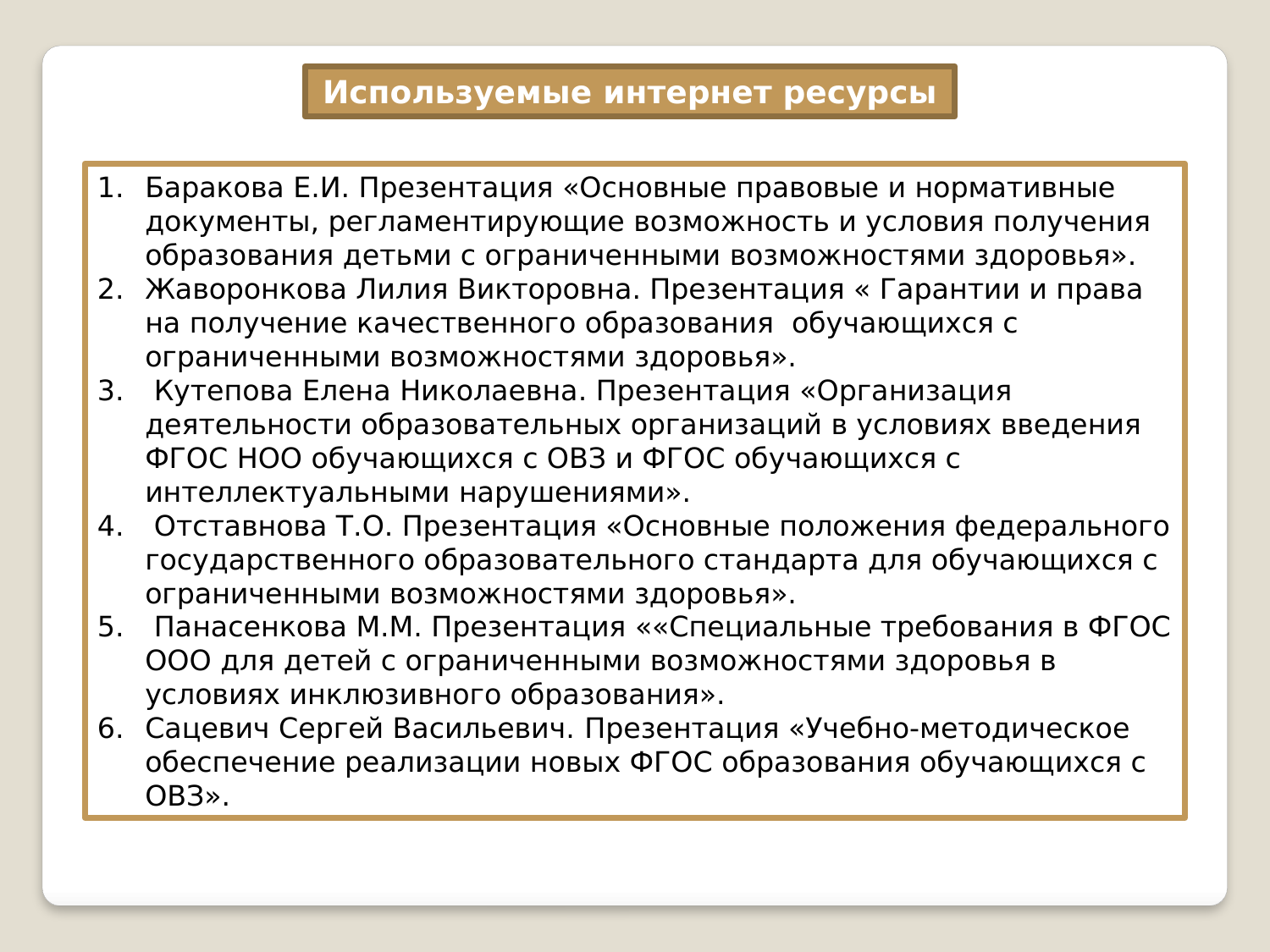

Используемые интернет ресурсы
Баракова Е.И. Презентация «Основные правовые и нормативные документы, регламентирующие возможность и условия получения образования детьми с ограниченными возможностями здоровья».
Жаворонкова Лилия Викторовна. Презентация « Гарантии и права на получение качественного образования  обучающихся с ограниченными возможностями здоровья».
 Кутепова Елена Николаевна. Презентация «Организация деятельности образовательных организаций в условиях введения ФГОС НОО обучающихся с ОВЗ и ФГОС обучающихся с интеллектуальными нарушениями».
 Отставнова Т.О. Презентация «Основные положения федерального государственного образовательного стандарта для обучающихся с ограниченными возможностями здоровья».
 Панасенкова М.М. Презентация ««Специальные требования в ФГОС ООО для детей с ограниченными возможностями здоровья в условиях инклюзивного образования».
Сацевич Сергей Васильевич. Презентация «Учебно-методическое обеспечение реализации новых ФГОС образования обучающихся с ОВЗ».